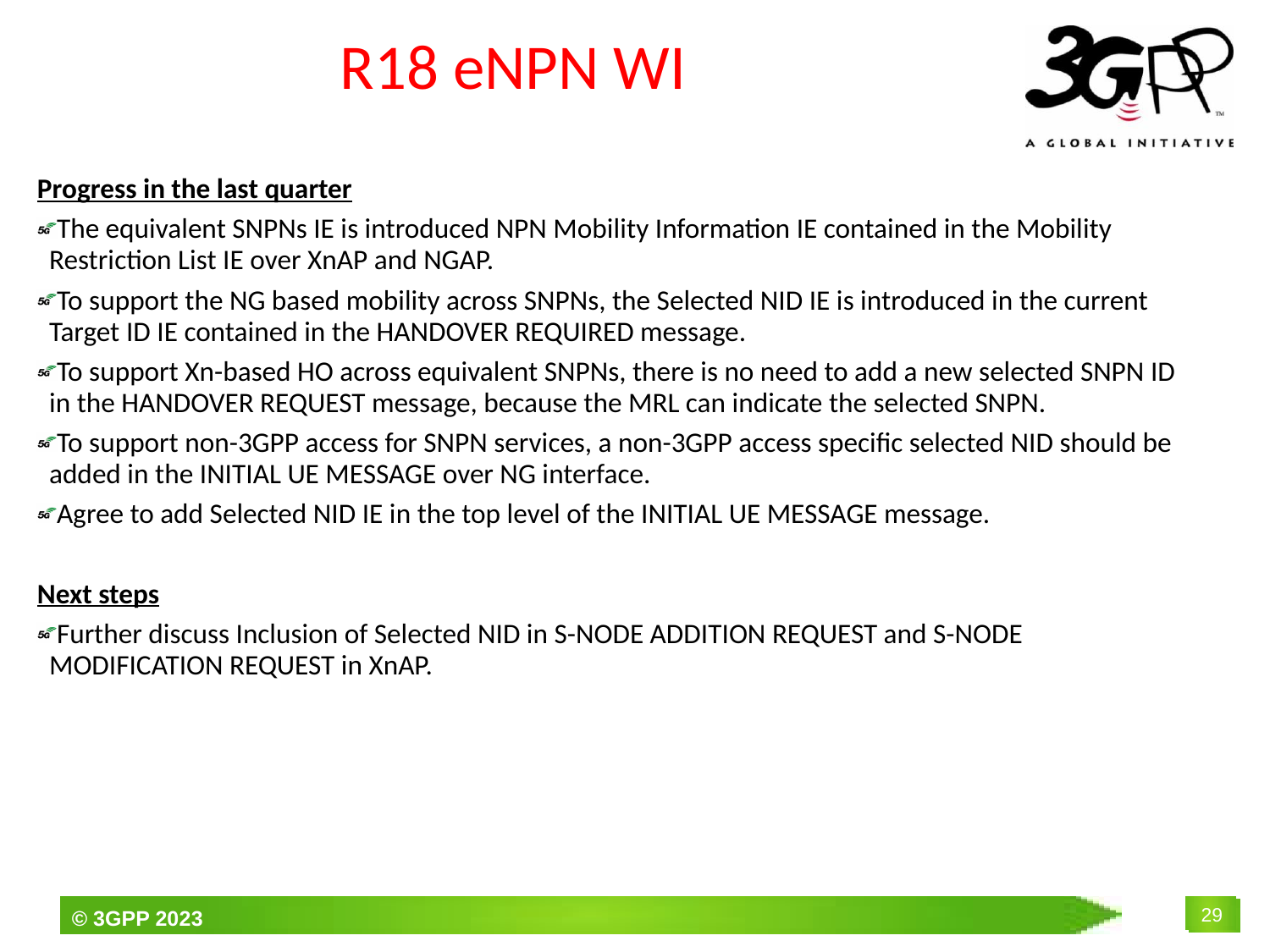

# R18 eNPN WI
Progress in the last quarter
The equivalent SNPNs IE is introduced NPN Mobility Information IE contained in the Mobility Restriction List IE over XnAP and NGAP.
To support the NG based mobility across SNPNs, the Selected NID IE is introduced in the current Target ID IE contained in the HANDOVER REQUIRED message.
To support Xn-based HO across equivalent SNPNs, there is no need to add a new selected SNPN ID in the HANDOVER REQUEST message, because the MRL can indicate the selected SNPN.
To support non-3GPP access for SNPN services, a non-3GPP access specific selected NID should be added in the INITIAL UE MESSAGE over NG interface.
Agree to add Selected NID IE in the top level of the INITIAL UE MESSAGE message.

Next steps
Further discuss Inclusion of Selected NID in S-NODE ADDITION REQUEST and S-NODE MODIFICATION REQUEST in XnAP.

29